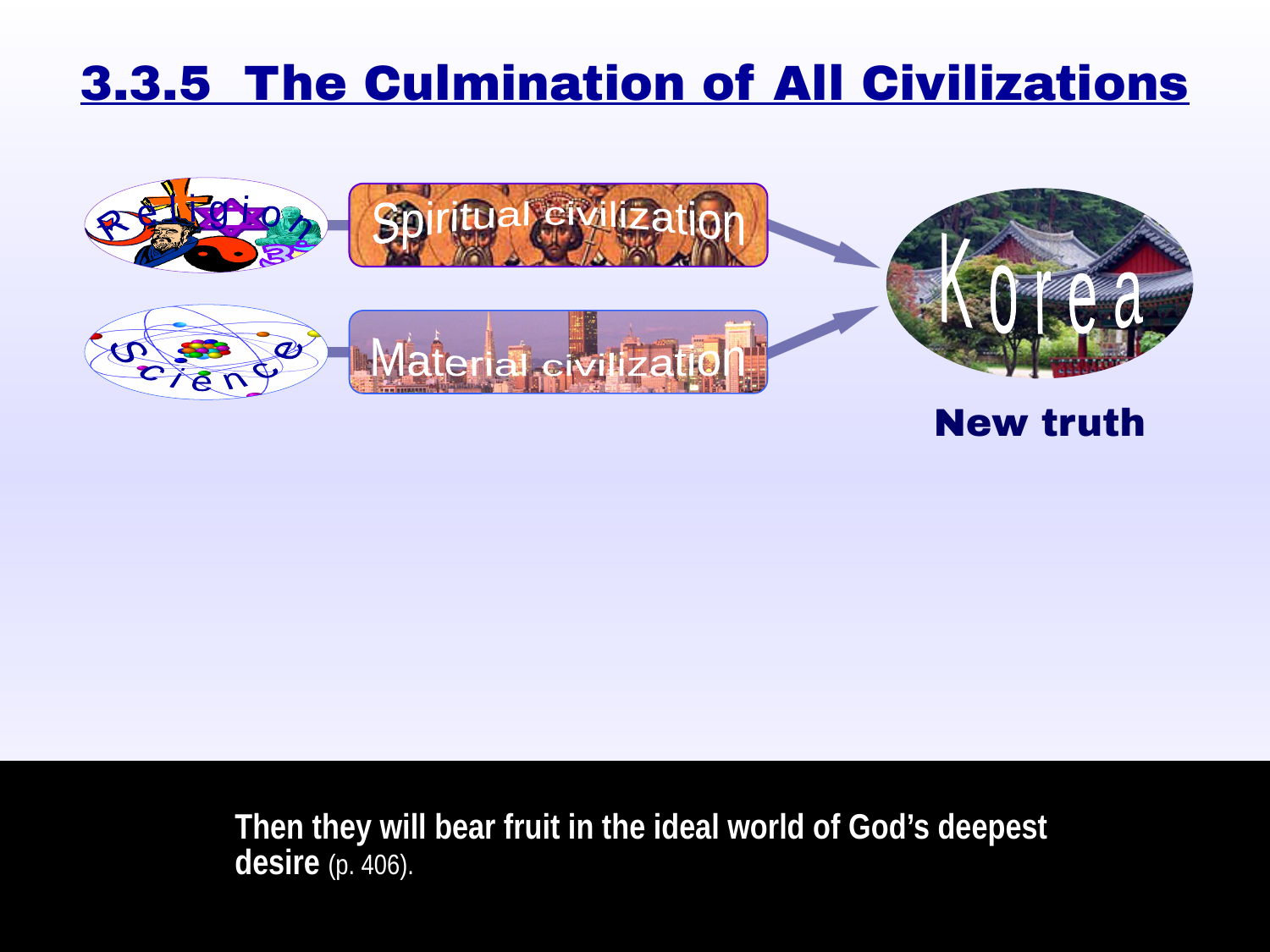

3.3.5  The Culmination of All Civilizations

Spiritual civilization
R e l i g i o n
_
K o r e a

S c i e n c e

Material civilization
_
New truth

Then they will bear fruit in the ideal world of God’s deepest desire (p. 406).